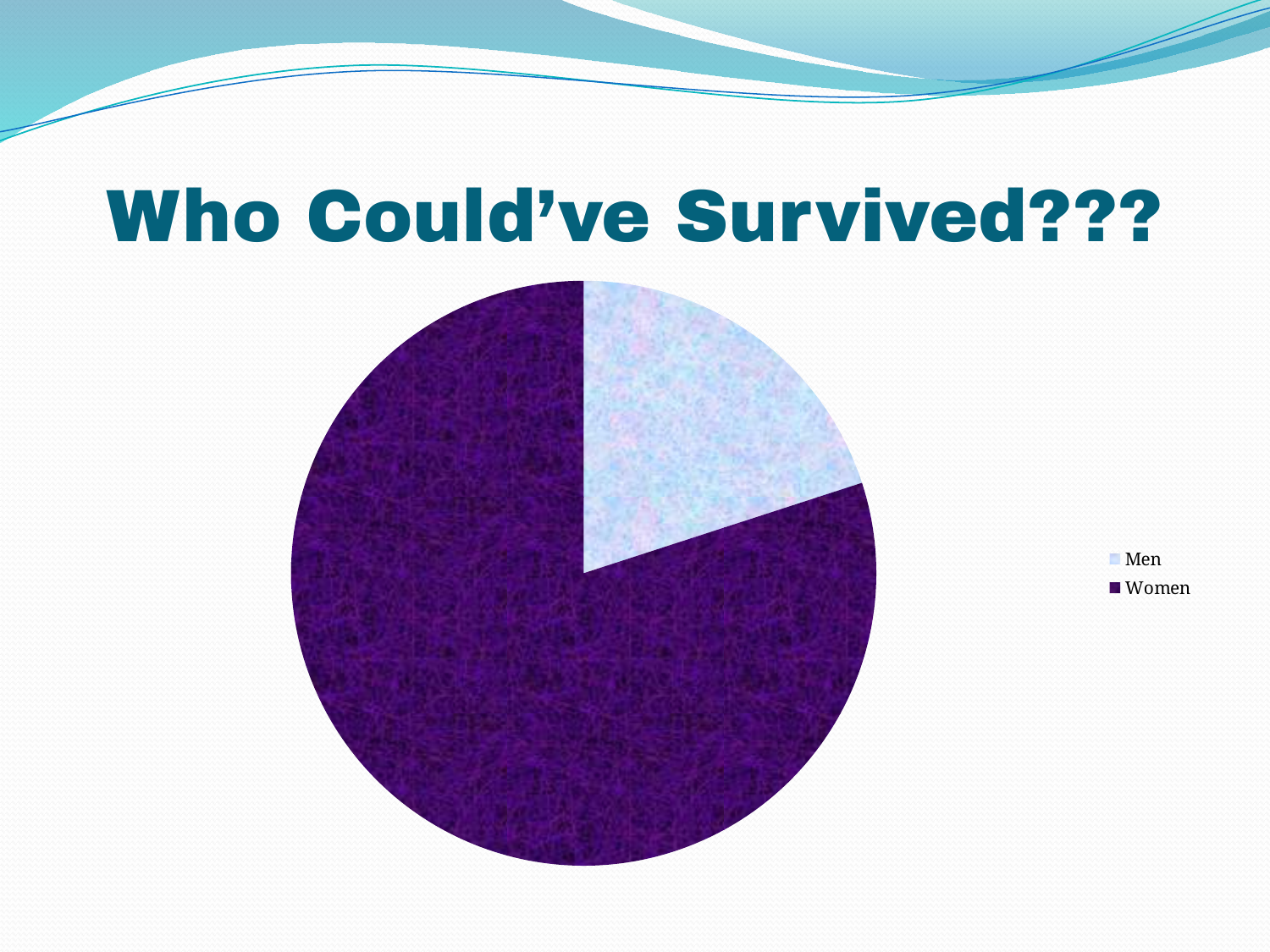

# Who Could’ve Survived???

### Chart

| Category |  |
|---|---|
| Men | 20.0 |
| Women | 80.0 |